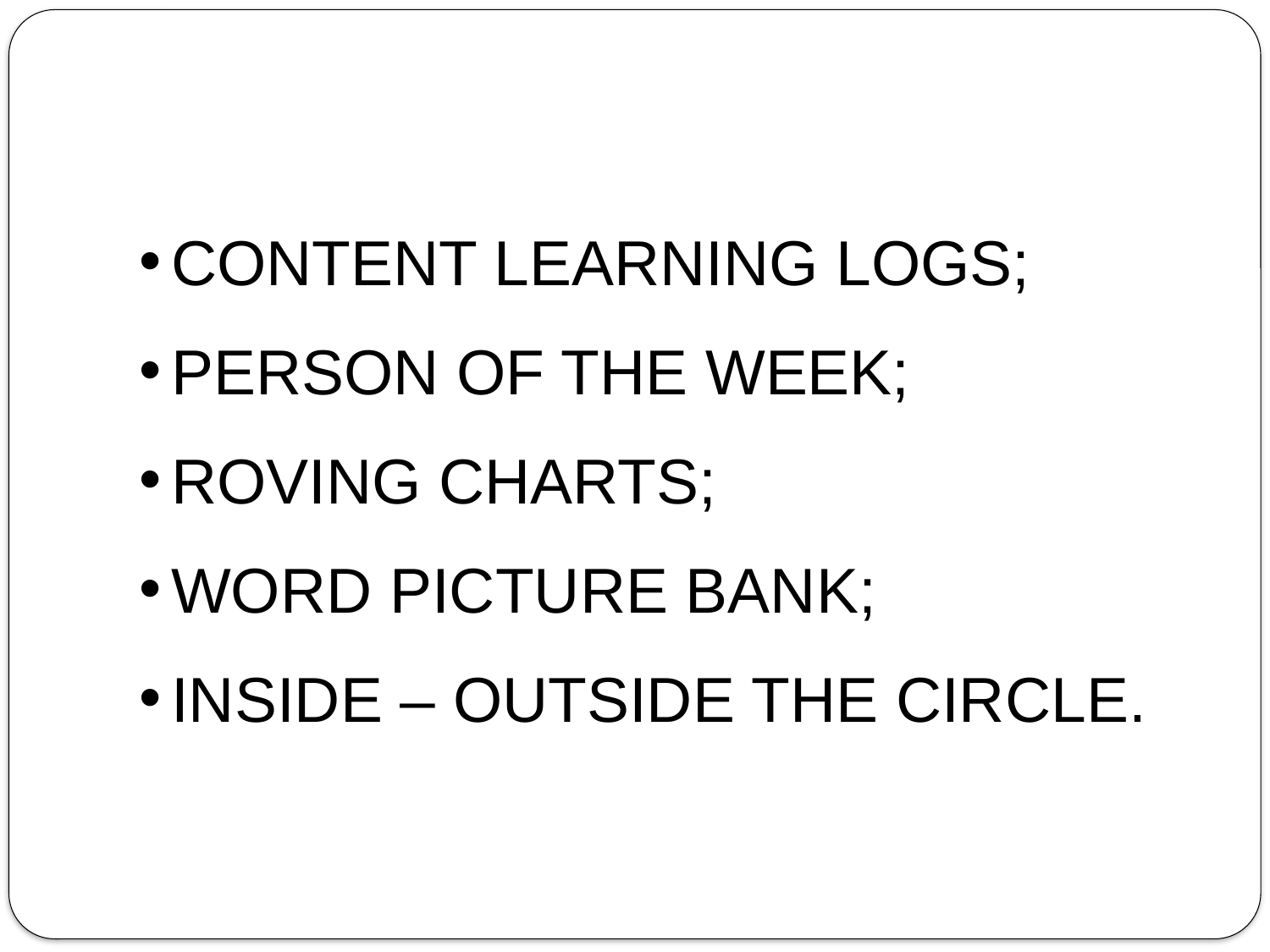

#
Content learning logs;
Person of the week;
Roving charts;
Word picture bank;
Inside – outside the circle.